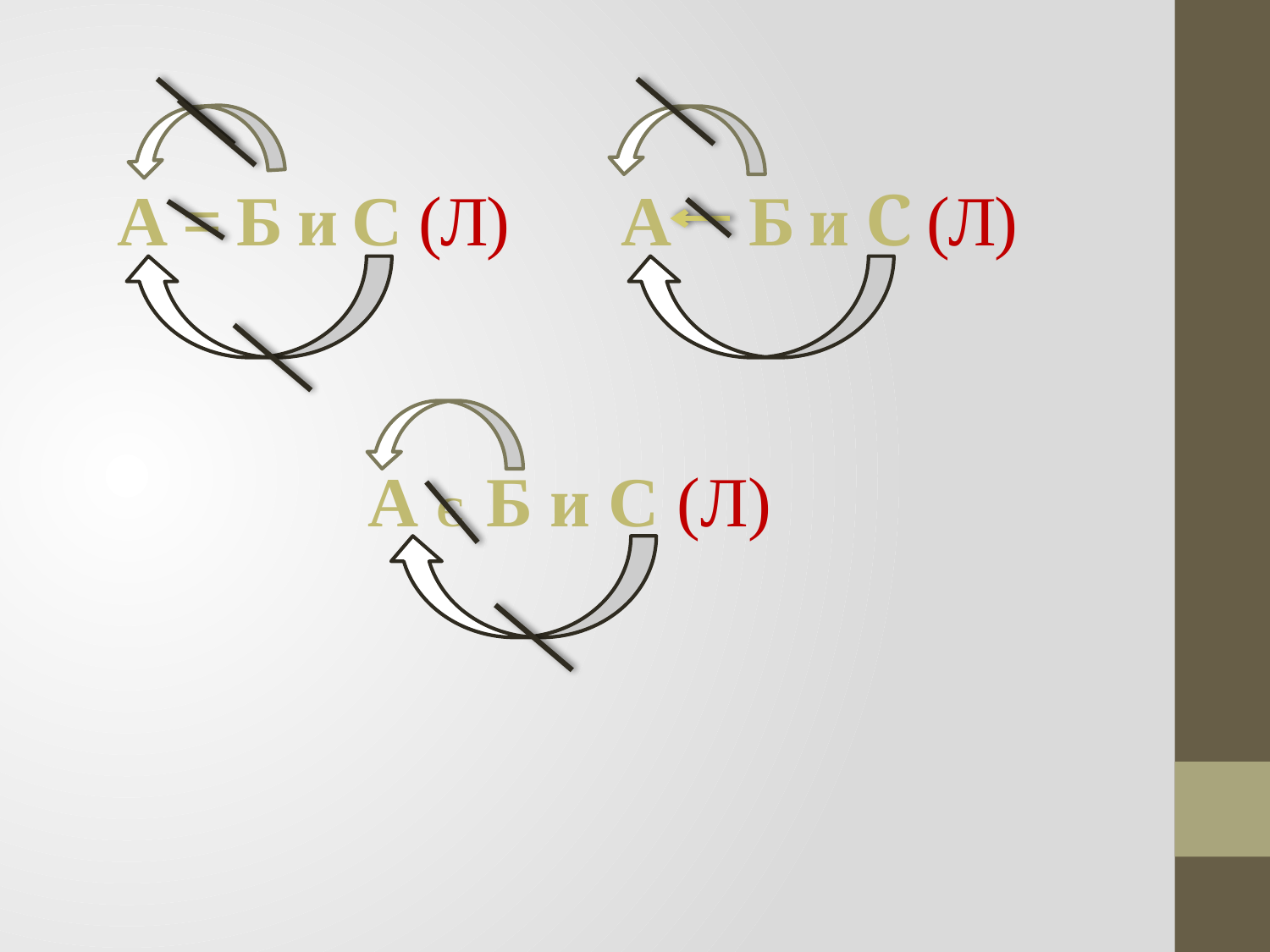

# А = Б и С (Л)       А     Б и С (Л)

    А Є  Б и С (Л)